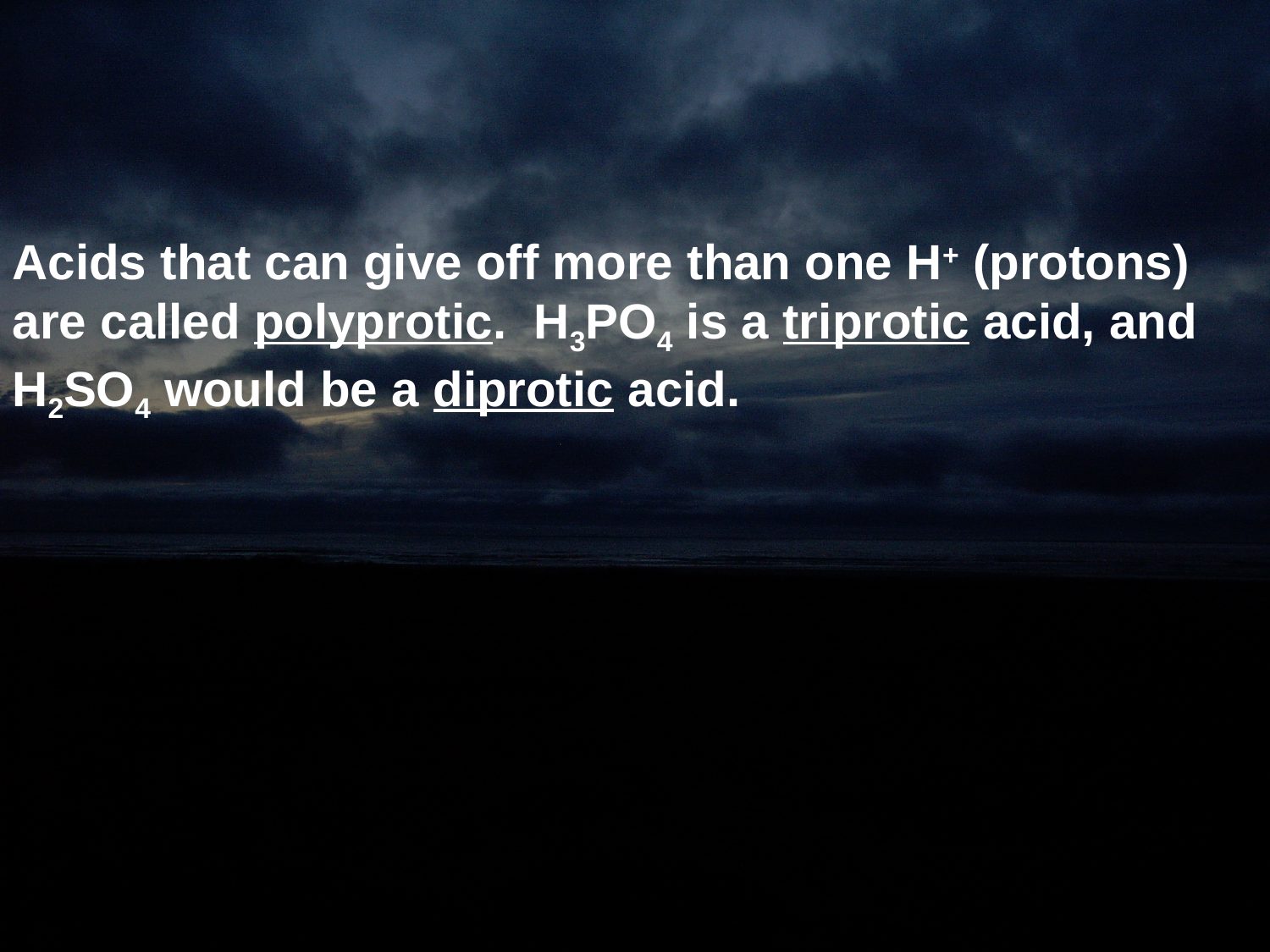

Acids that can give off more than one H+ (protons) are called polyprotic.  H3PO4 is a triprotic acid, and H2SO4 would be a diprotic acid.